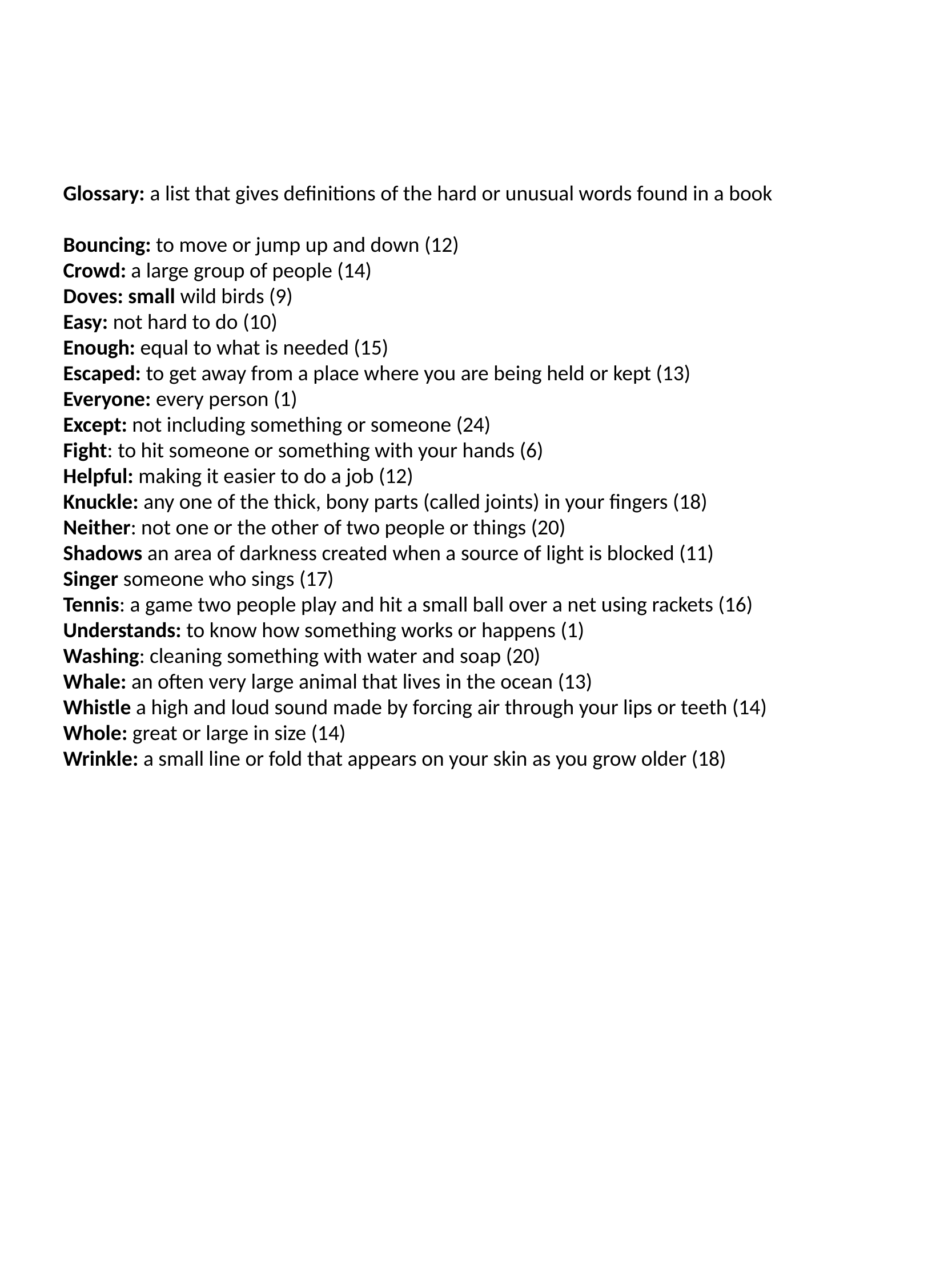

Glossary: a list that gives definitions of the hard or unusual words found in a book

Bouncing: to move or jump up and down (12)
Crowd: a large group of people (14)
Doves: small wild birds (9)
Easy: not hard to do (10)
Enough: equal to what is needed (15)
Escaped: to get away from a place where you are being held or kept (13)
Everyone: every person (1)
Except: not including something or someone (24)
Fight: to hit someone or something with your hands (6)
Helpful: making it easier to do a job (12)
Knuckle: any one of the thick, bony parts (called joints) in your fingers (18)
Neither: not one or the other of two people or things (20)
Shadows an area of darkness created when a source of light is blocked (11)
Singer someone who sings (17)
Tennis: a game two people play and hit a small ball over a net using rackets (16)
Understands: to know how something works or happens (1)
Washing: cleaning something with water and soap (20)
Whale: an often very large animal that lives in the ocean (13)
Whistle a high and loud sound made by forcing air through your lips or teeth (14)
Whole: great or large in size (14)
Wrinkle: a small line or fold that appears on your skin as you grow older (18)